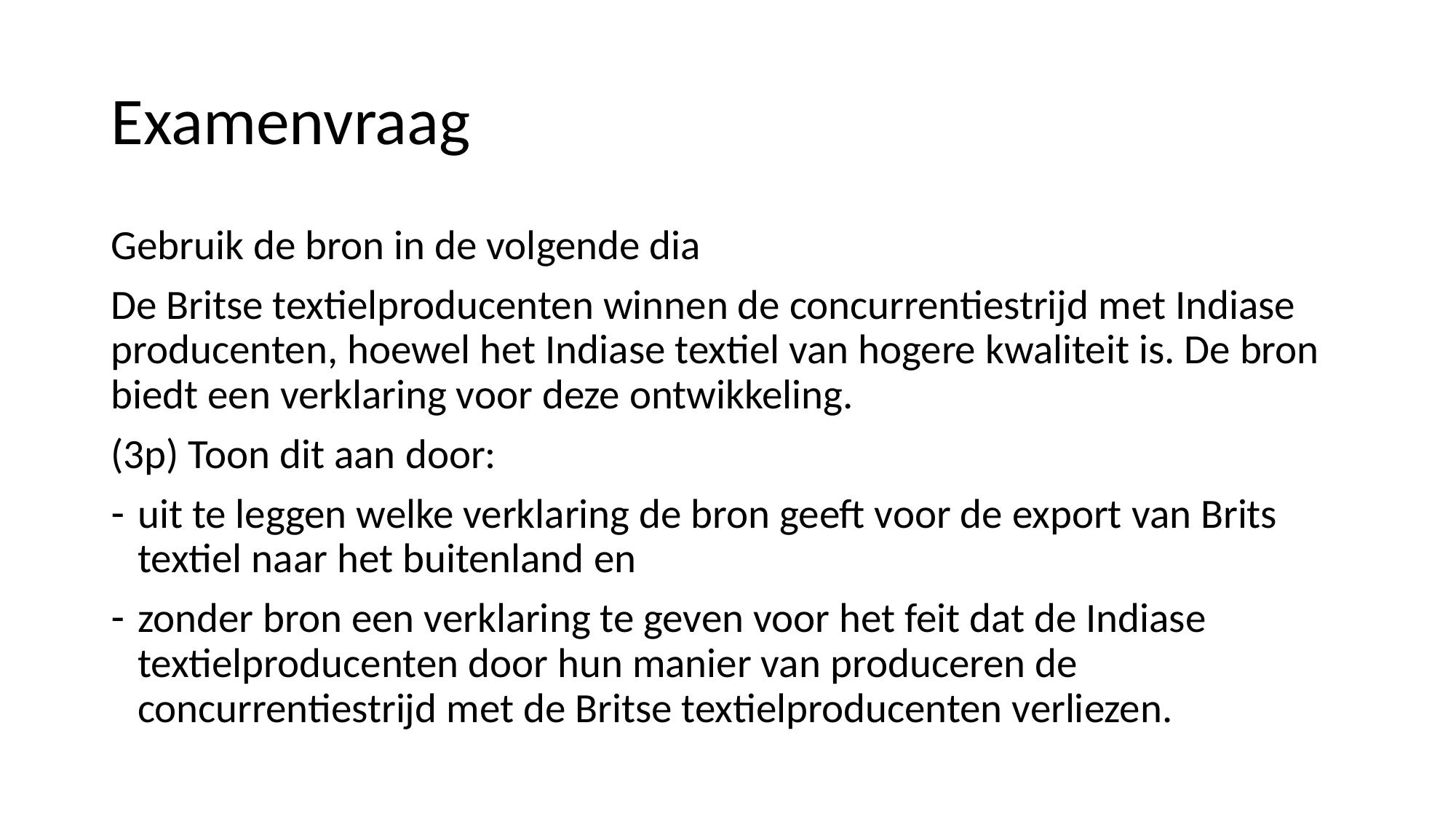

# Examenvraag
Gebruik de bron in de volgende dia
De Britse textielproducenten winnen de concurrentiestrijd met Indiase producenten, hoewel het Indiase textiel van hogere kwaliteit is. De bron biedt een verklaring voor deze ontwikkeling.
(3p) Toon dit aan door:
uit te leggen welke verklaring de bron geeft voor de export van Brits textiel naar het buitenland en
zonder bron een verklaring te geven voor het feit dat de Indiase textielproducenten door hun manier van produceren de concurrentiestrijd met de Britse textielproducenten verliezen.